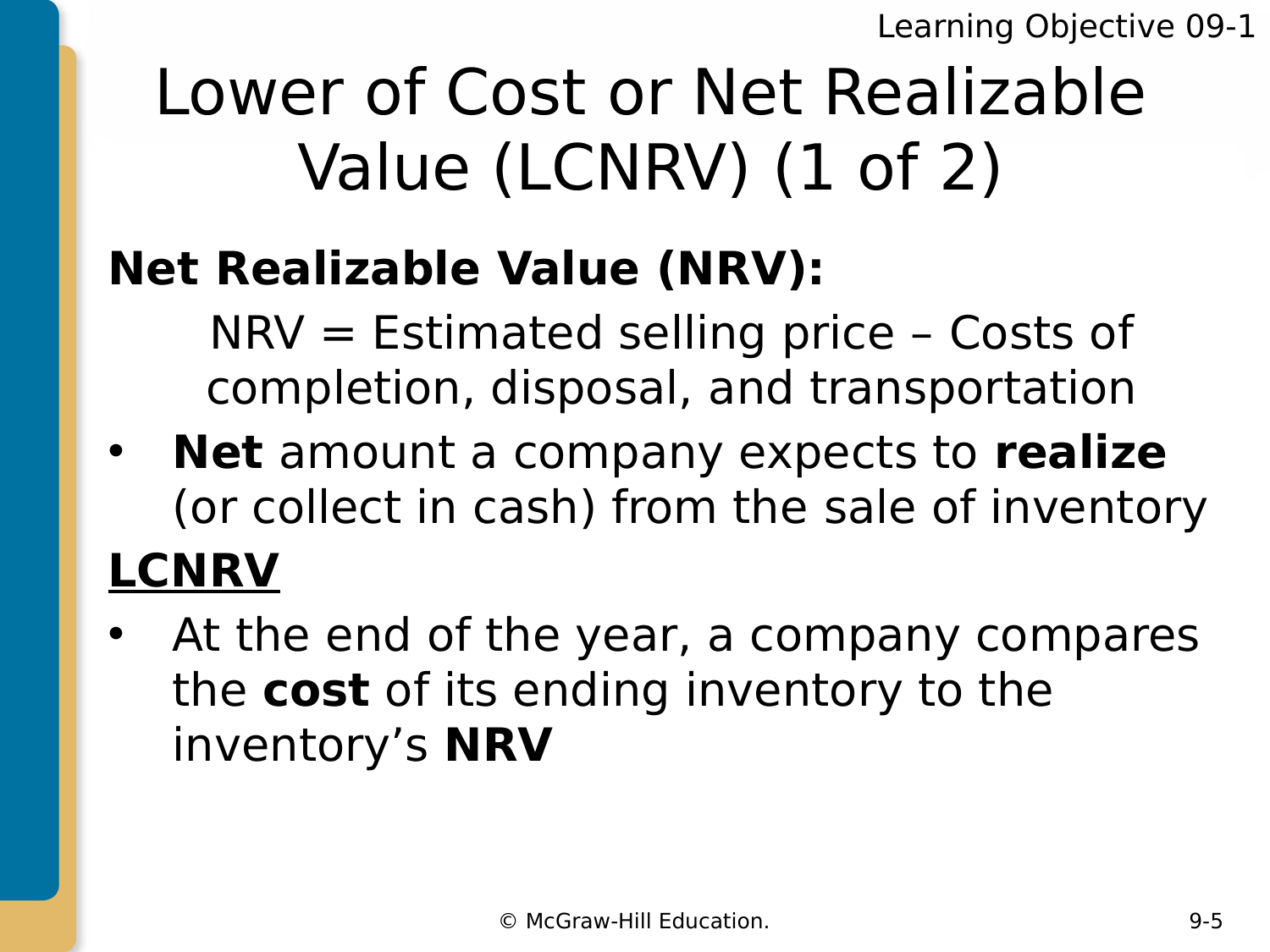

Learning Objective 09-1
# Lower of Cost or Net Realizable Value (LCNRV) (1 of 2)
Net Realizable Value (NRV):
NRV = Estimated selling price – Costs of completion, disposal, and transportation
Net amount a company expects to realize (or collect in cash) from the sale of inventory
LCNRV
At the end of the year, a company compares the cost of its ending inventory to the inventory’s NRV